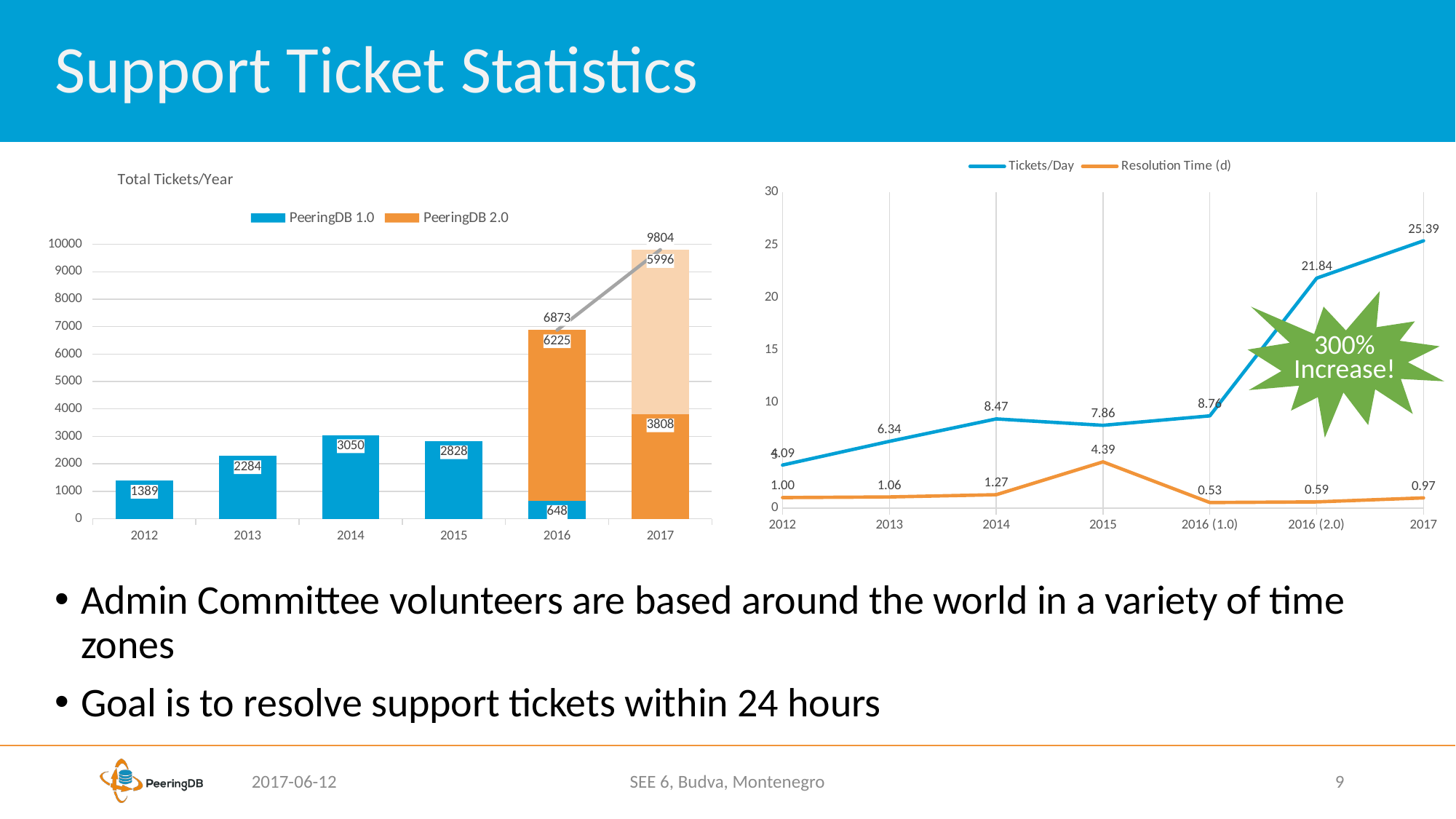

# Support Ticket Statistics

### Chart

| Category |  |  |
|---|---|---|
| 2012 | 4.09 | 1.0 |
| 2013 | 6.34 | 1.06 |
| 2014 | 8.47 | 1.27 |
| 2015 | 7.86 | 4.39 |
| 2016 (1.0) | 8.76 | 0.53 |
| 2016 (2.0) | 21.84 | 0.59 |
| 2017 | 25.39 | 0.97 |

### Chart: Total Tickets/Year

| Category |  |  |  |
|---|---|---|---|
| 2012 | 1389.0 | None | None |
| 2013 | 2284.0 | None | None |
| 2014 | 3050.0 | None | None |
| 2015 | 2828.0 | None | None |
| 2016 | 648.0 | 6225.0 | 6873.0 |
| 2017 | 3808.0 | 5996.0 | 9804.0 |
300% Increase!
Admin Committee volunteers are based around the world in a variety of time zones
Goal is to resolve support tickets within 24 hours
2017-06-12
SEE 6, Budva, Montenegro
9